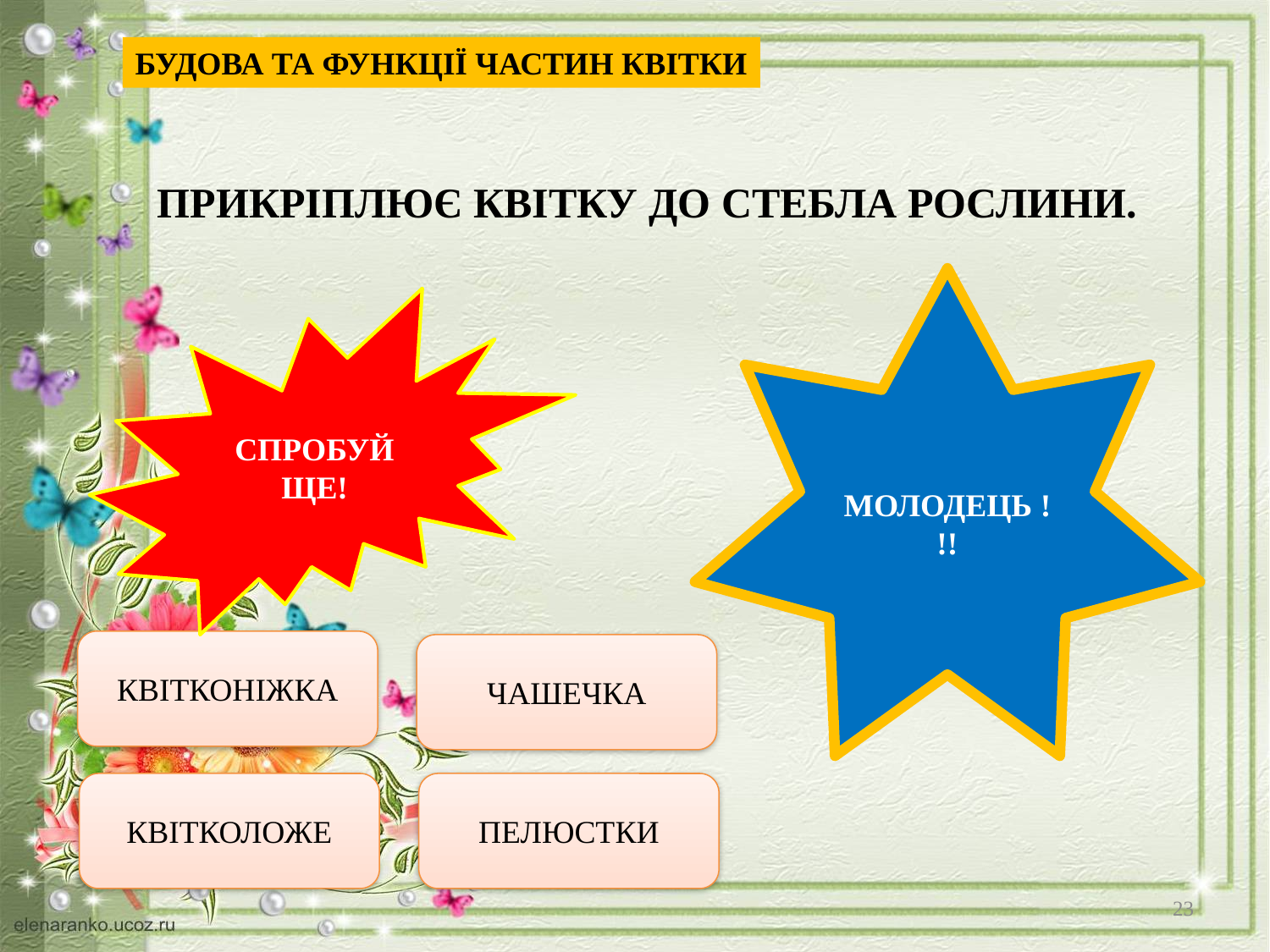

БУДОВА ТА ФУНКЦІЇ ЧАСТИН КВІТКИ
ПРИКРІПЛЮЄ КВІТКУ ДО СТЕБЛА РОСЛИНИ.

МОЛОДЕЦЬ !!!

СПРОБУЙ ЩЕ!
КВІТКОНІЖКА
 ЧАШЕЧКА
КВІТКОЛОЖЕ
ПЕЛЮСТКИ
23